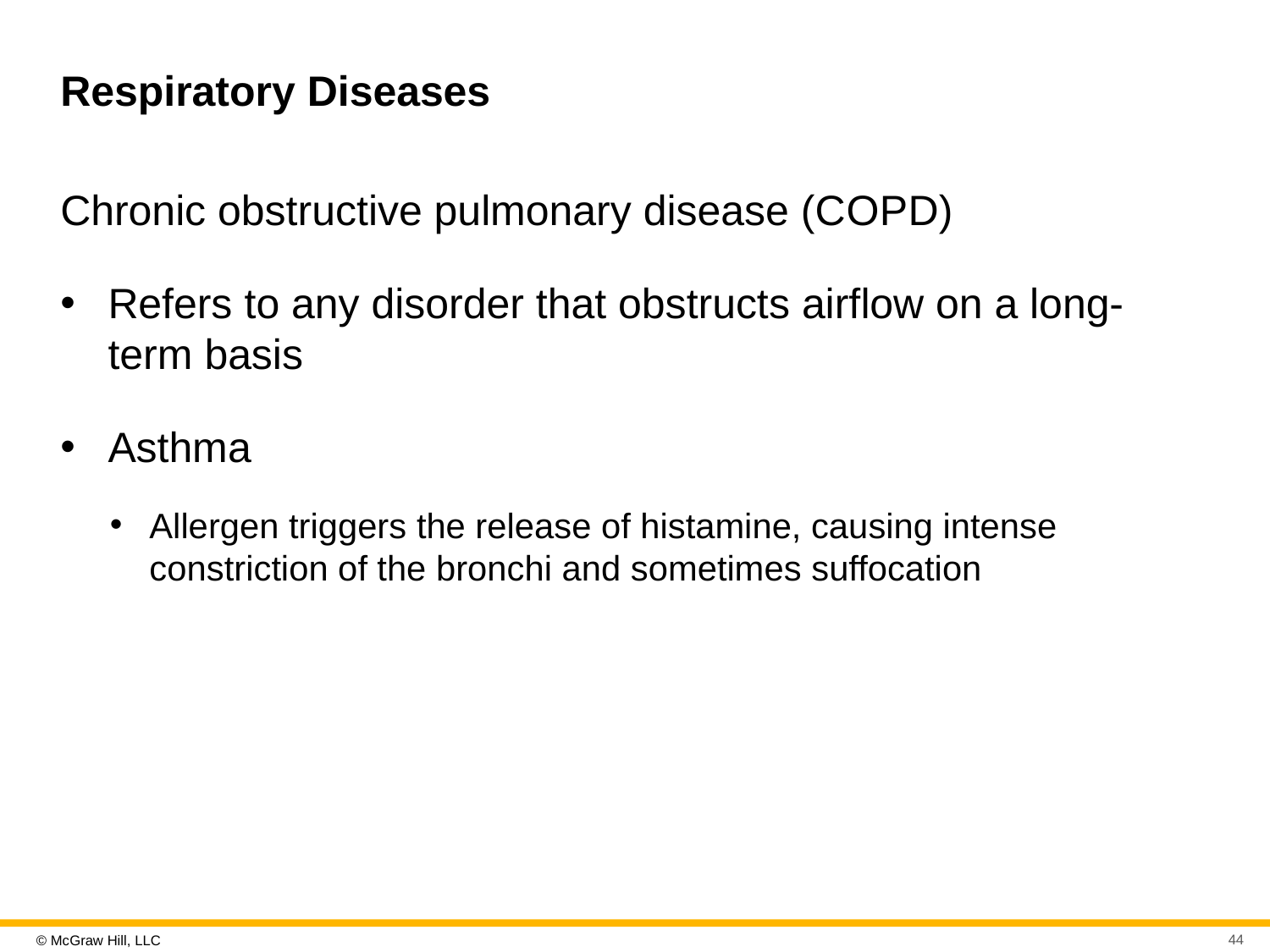

# Respiratory Diseases
Chronic obstructive pulmonary disease (C O P D)
Refers to any disorder that obstructs airflow on a long-term basis
Asthma
Allergen triggers the release of histamine, causing intense constriction of the bronchi and sometimes suffocation
44